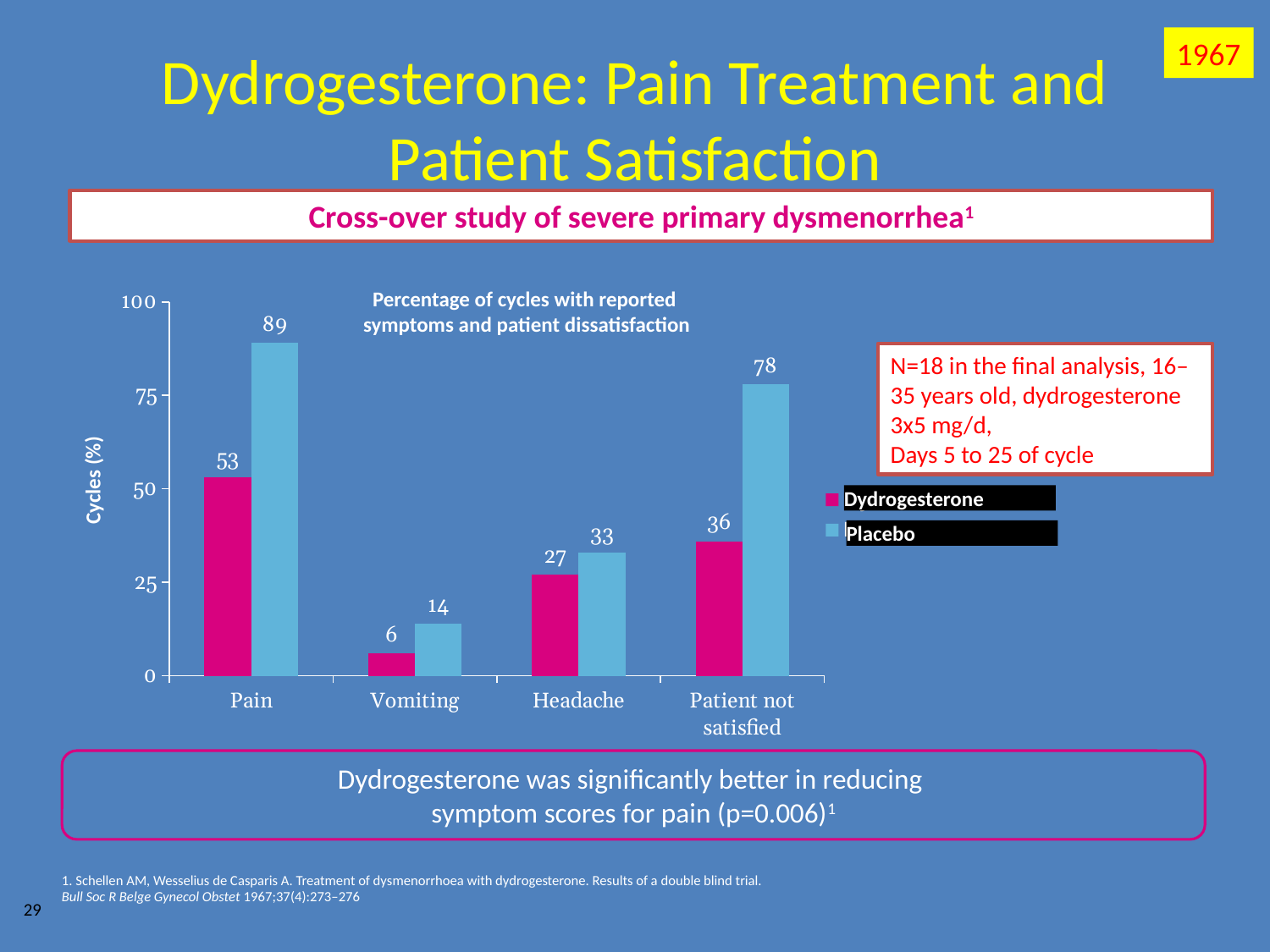

1967
# Dydrogesterone: Pain Treatment and Patient Satisfaction
Cross-over study of severe primary dysmenorrhea1

### Chart

| Category | Dydro | Placebo |
|---|---|---|
| Pain | 53.0 | 89.0 |
| Vomiting | 6.0 | 14.0 |
| Headache | 27.0 | 33.0 |
| Patient not satisfied | 36.0 | 78.0 |
Percentage of cycles with reported
symptoms and patient dissatisfaction
N=18 in the final analysis, 16–35 years old, dydrogesterone  3x5 mg/d,
Days 5 to 25 of cycle
Cycles (%)
Dydrogesterone
Placebo
Dydrogesterone was significantly better in reducing
symptom scores for pain (p=0.006)1
1. Schellen AM, Wesselius de Casparis A. Treatment of dysmenorrhoea with dydrogesterone. Results of a double blind trial.
Bull Soc R Belge Gynecol Obstet 1967;37(4):273–276
29